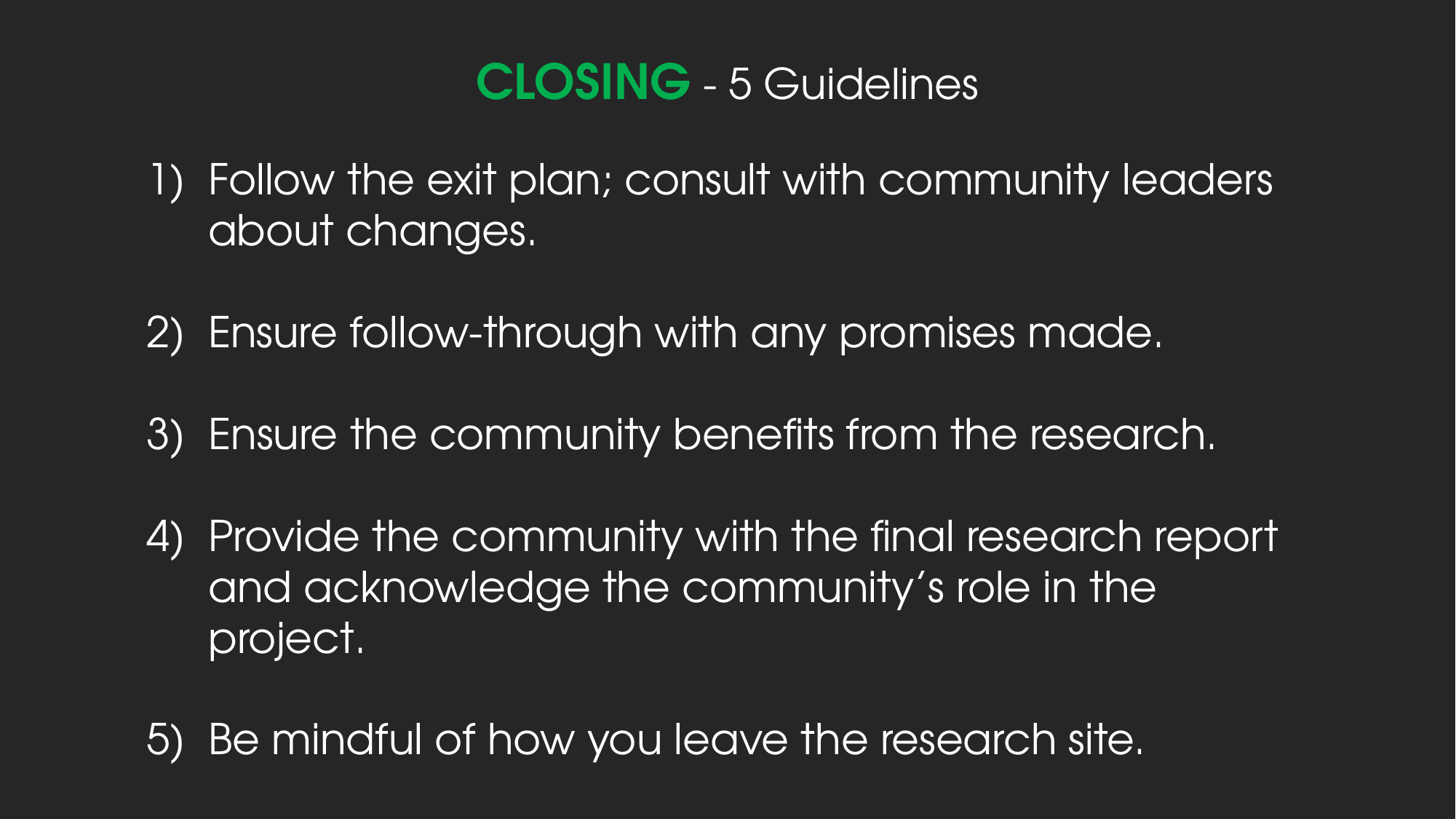

CLOSING - 5 Guidelines
Follow the exit plan; consult with community leaders about changes.

Ensure follow-through with any promises made.

Ensure the community benefits from the research.

Provide the community with the final research report and acknowledge the community’s role in the project.

Be mindful of how you leave the research site.